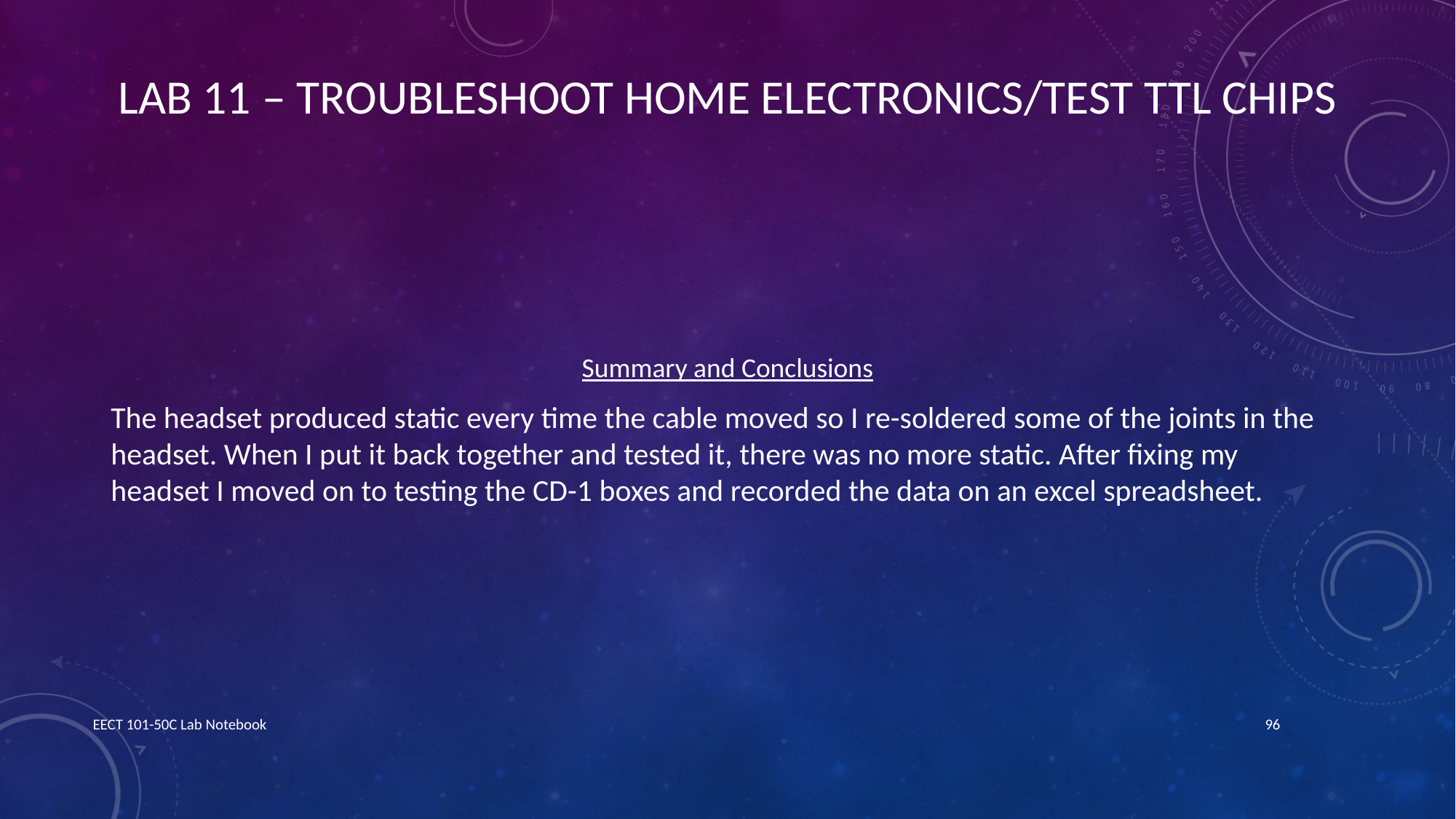

# Lab 11 – Troubleshoot Home Electronics/Test TTL Chips
Summary and Conclusions
The headset produced static every time the cable moved so I re-soldered some of the joints in the headset. When I put it back together and tested it, there was no more static. After fixing my headset I moved on to testing the CD-1 boxes and recorded the data on an excel spreadsheet.

EECT 101-50C Lab Notebook
96